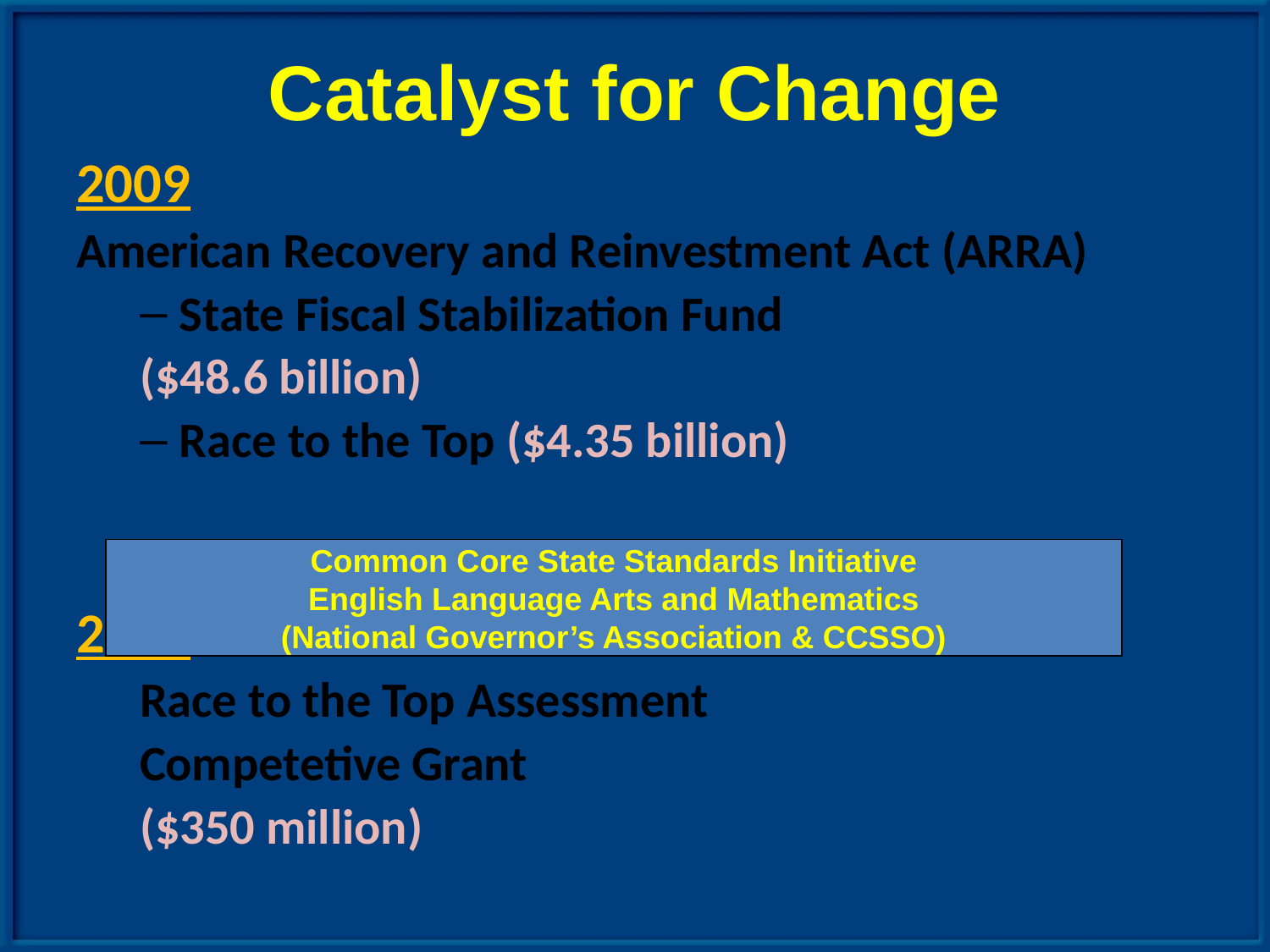

# Catalyst for Change
2009
American Recovery and Reinvestment Act (ARRA)
State Fiscal Stabilization Fund
($48.6 billion)
Race to the Top ($4.35 billion)

2010
Race to the Top Assessment
Competetive Grant
($350 million)

Common Core State Standards Initiative
English Language Arts and Mathematics
(National Governor’s Association & CCSSO)